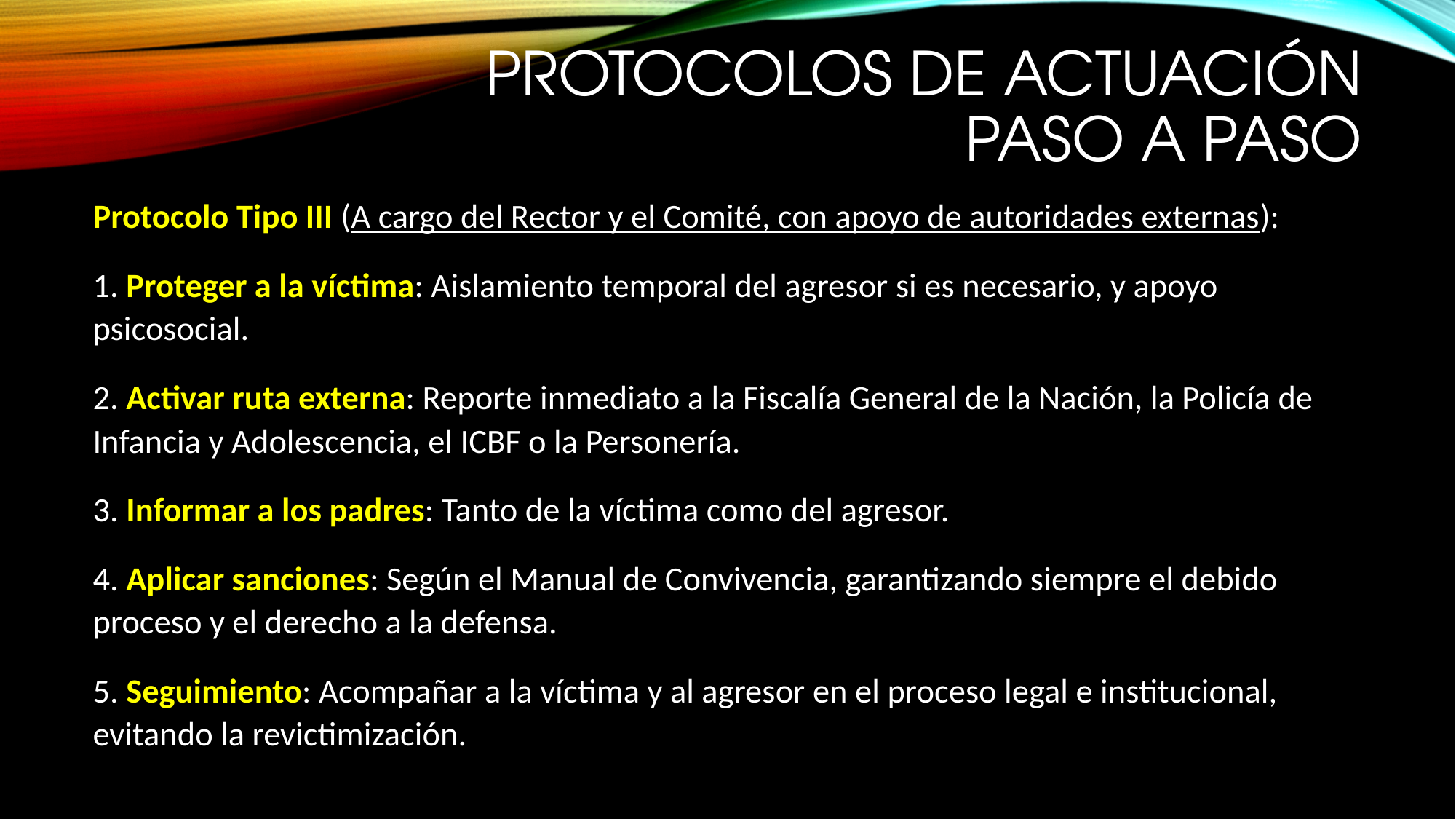

# Protocolos de Actuación paso a paso
Protocolo Tipo III (A cargo del Rector y el Comité, con apoyo de autoridades externas):
1. Proteger a la víctima: Aislamiento temporal del agresor si es necesario, y apoyo psicosocial.
2. Activar ruta externa: Reporte inmediato a la Fiscalía General de la Nación, la Policía de Infancia y Adolescencia, el ICBF o la Personería.
3. Informar a los padres: Tanto de la víctima como del agresor.
4. Aplicar sanciones: Según el Manual de Convivencia, garantizando siempre el debido proceso y el derecho a la defensa.
5. Seguimiento: Acompañar a la víctima y al agresor en el proceso legal e institucional, evitando la revictimización.